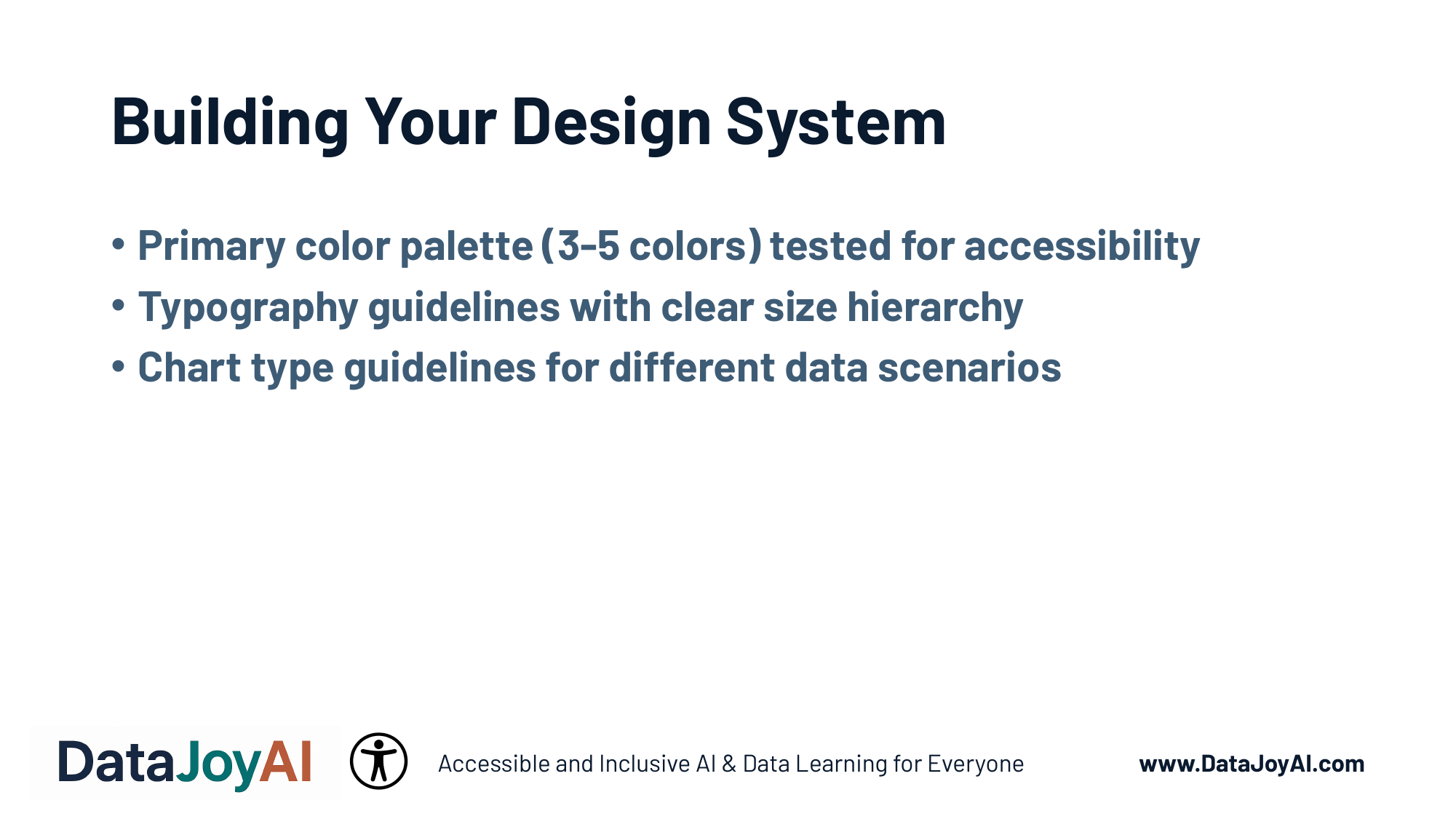

# Building Your Design System
Primary color palette (3-5 colors) tested for accessibility
Typography guidelines with clear size hierarchy
Chart type guidelines for different data scenarios